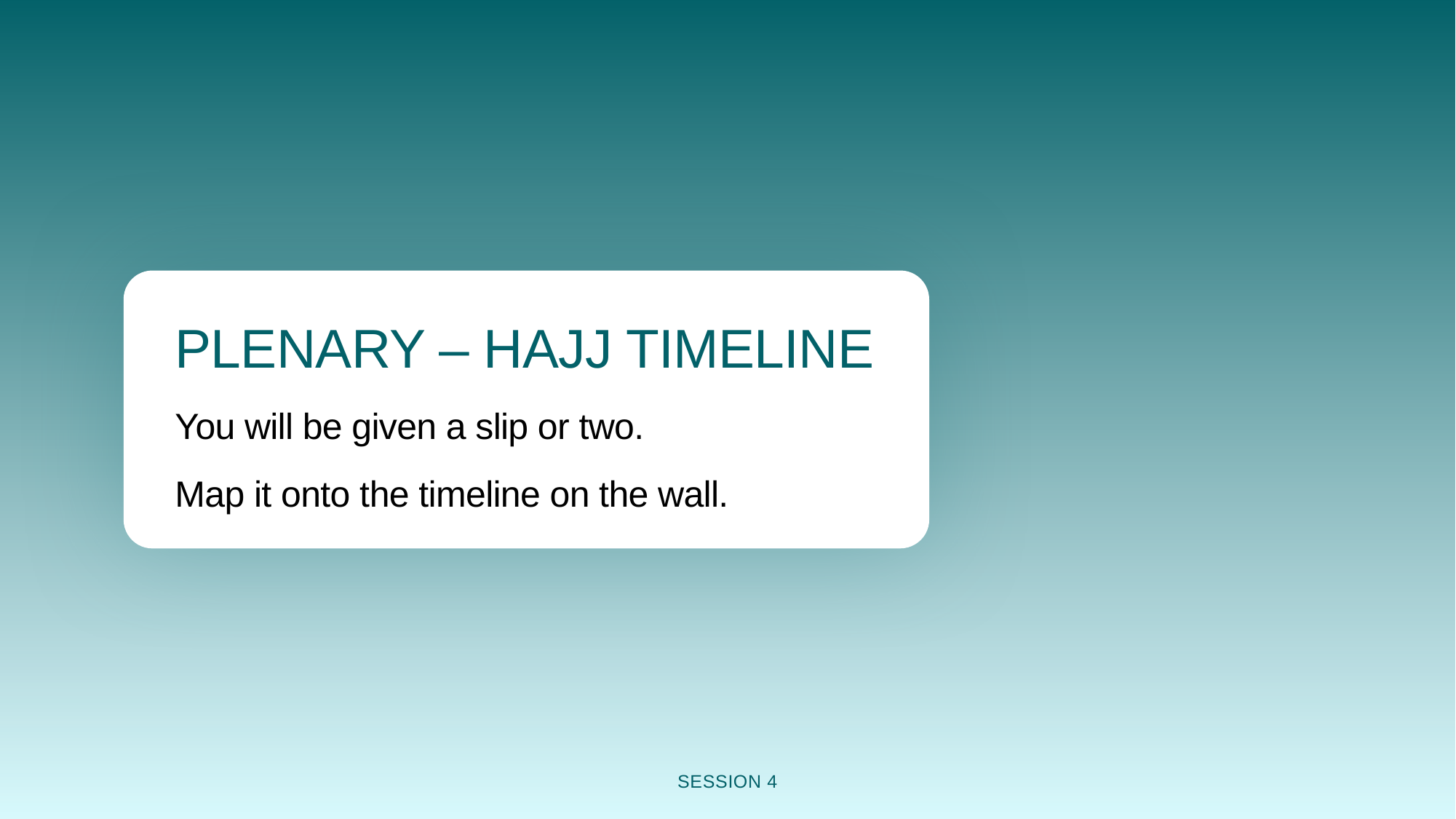

/
PLENARY – HAJJ TIMELINE
You will be given a slip or two.
Map it onto the timeline on the wall.
SESSION 4